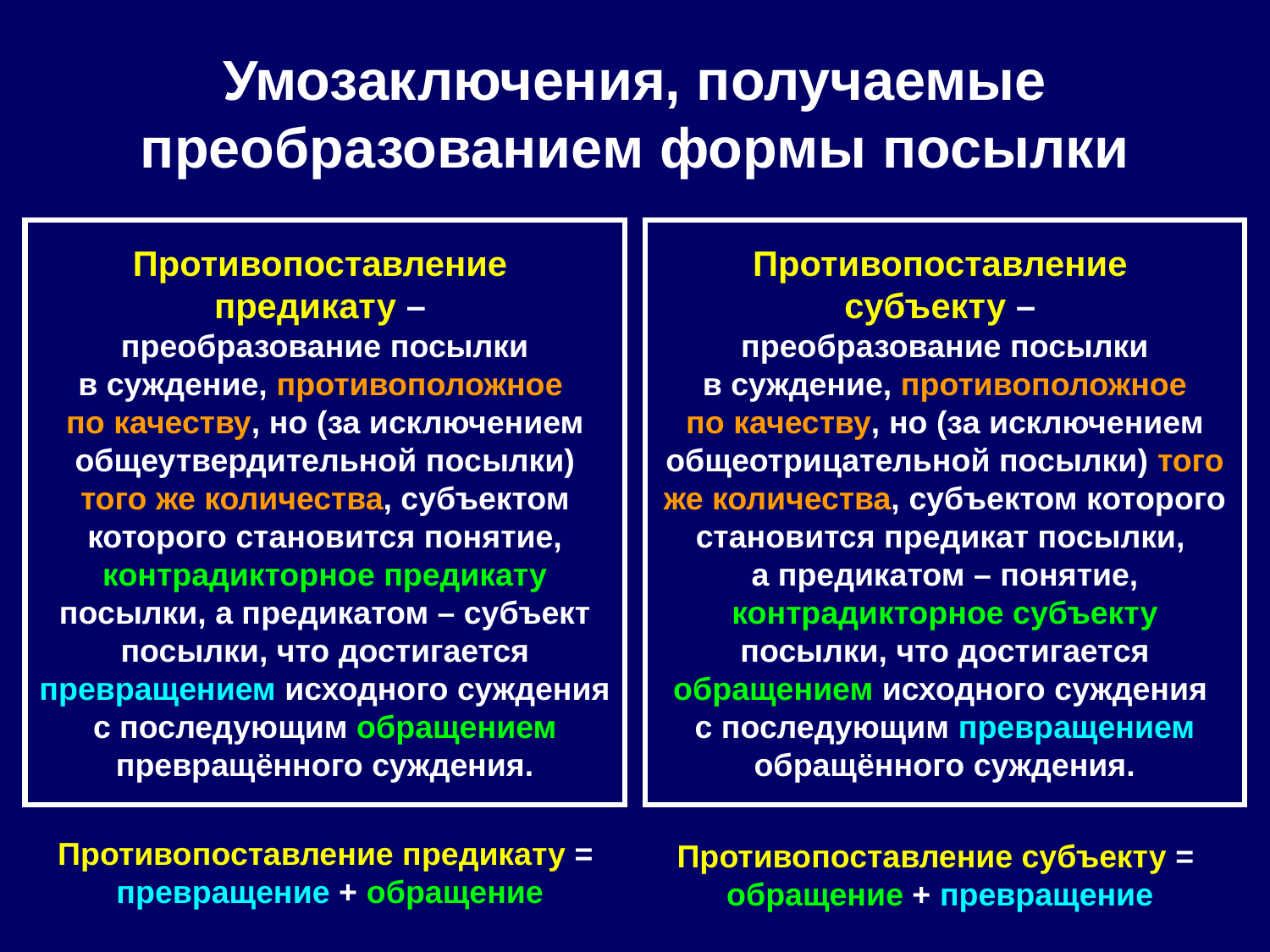

# Умозаключения, получаемые преобразованием формы посылки
Противопоставление
предикату –
 преобразование посылки
в суждение, противоположное
по качеству, но (за исключением общеутвердительной посылки) того же количества, субъектом которого становится понятие, контрадикторное предикату посылки, а предикатом – субъект посылки, что достигается превращением исходного суждения с последующим обращением превращённого суждения.
Противопоставление
субъекту –
 преобразование посылки
 в суждение, противоположное
по качеству, но (за исключением общеотрицательной посылки) того же количества, субъектом которого становится предикат посылки,
а предикатом – понятие, контрадикторное субъекту посылки, что достигается обращением исходного суждения
с последующим превращением обращённого суждения.
Противопоставление предикату =
превращение + обращение
Противопоставление субъекту =
обращение + превращение